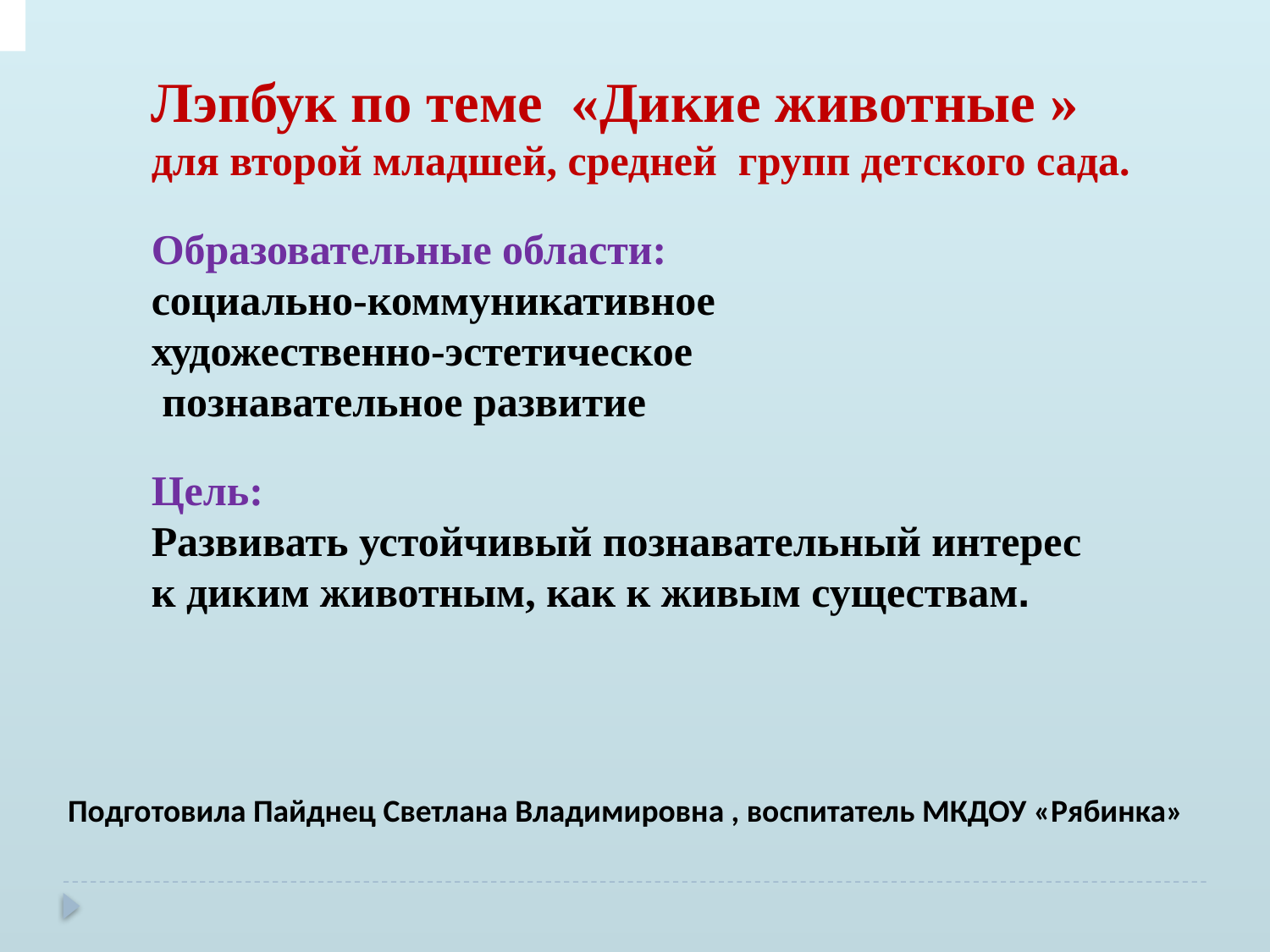

Лэпбук по теме  «Дикие животные »
для второй младшей, средней  групп детского сада.

Образовательные области:
социально-коммуникативное
художественно-эстетическое
 познавательное развитие

Цель:
Развивать устойчивый познавательный интерес к диким животным, как к живым существам.
Подготовила Пайднец Светлана Владимировна , воспитатель МКДОУ «Рябинка»